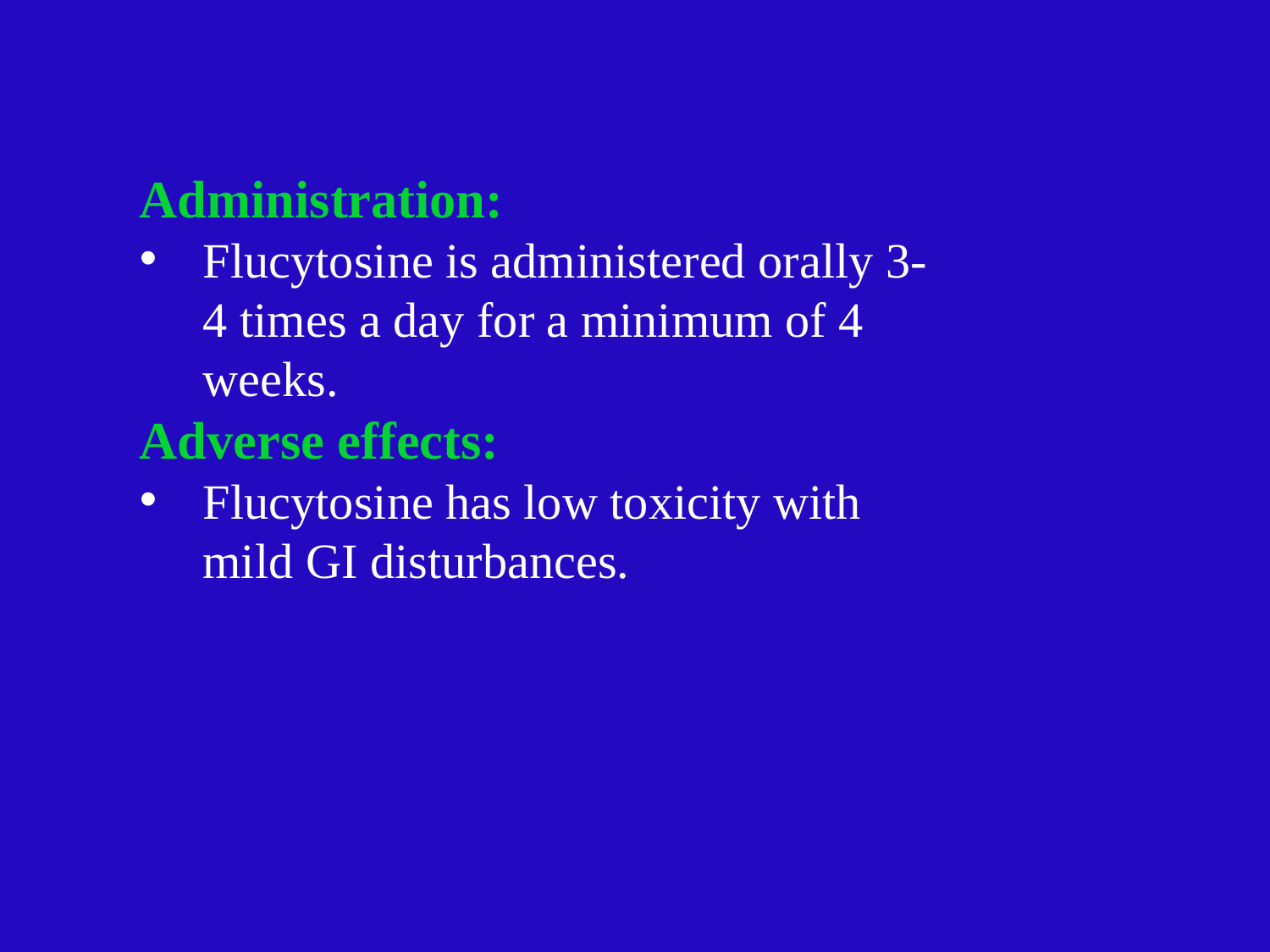

Administration:
Flucytosine is administered orally 3-4 times a day for a minimum of 4 weeks.
Adverse effects:
Flucytosine has low toxicity with mild GI disturbances.